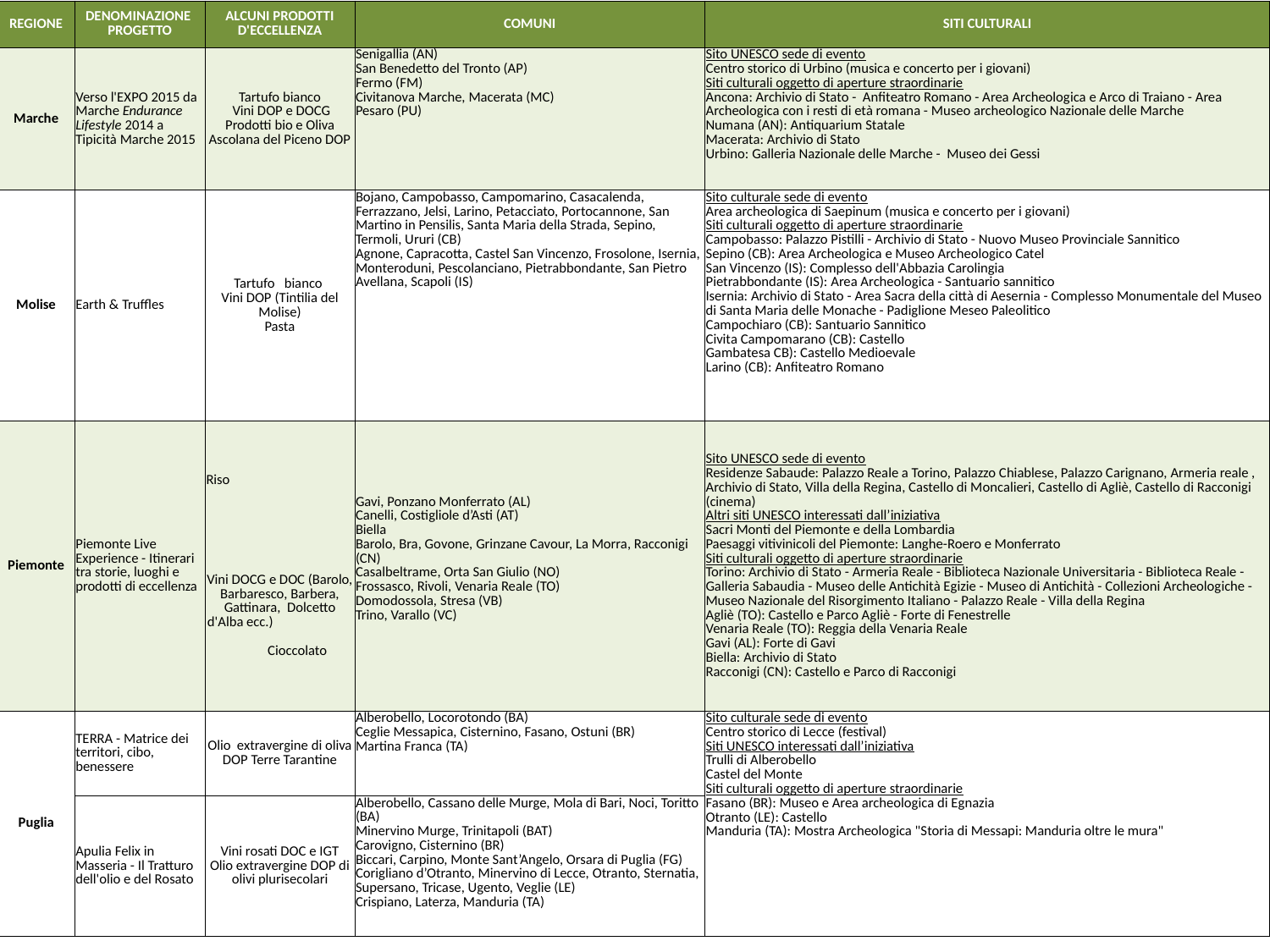

| REGIONE | DENOMINAZIONE PROGETTO | ALCUNI PRODOTTI D'ECCELLENZA | COMUNI | SITI CULTURALI |
| --- | --- | --- | --- | --- |
| Marche | Verso l'EXPO 2015 da Marche Endurance Lifestyle 2014 a Tipicità Marche 2015 | Tartufo bianco Vini DOP e DOCG Prodotti bio e Oliva Ascolana del Piceno DOP | Senigallia (AN) San Benedetto del Tronto (AP) Fermo (FM) Civitanova Marche, Macerata (MC) Pesaro (PU) | Sito UNESCO sede di evento Centro storico di Urbino (musica e concerto per i giovani) Siti culturali oggetto di aperture straordinarie Ancona: Archivio di Stato - Anfiteatro Romano - Area Archeologica e Arco di Traiano - Area Archeologica con i resti di età romana - Museo archeologico Nazionale delle Marche Numana (AN): Antiquarium Statale Macerata: Archivio di Stato Urbino: Galleria Nazionale delle Marche - Museo dei Gessi |
| Molise | Earth & Truffles | Tartufo bianco Vini DOP (Tintilia del Molise) Pasta | Bojano, Campobasso, Campomarino, Casacalenda, Ferrazzano, Jelsi, Larino, Petacciato, Portocannone, San Martino in Pensilis, Santa Maria della Strada, Sepino, Termoli, Ururi (CB) Agnone, Capracotta, Castel San Vincenzo, Frosolone, Isernia, Monteroduni, Pescolanciano, Pietrabbondante, San Pietro Avellana, Scapoli (IS) | Sito culturale sede di evento Area archeologica di Saepinum (musica e concerto per i giovani) Siti culturali oggetto di aperture straordinarie Campobasso: Palazzo Pistilli - Archivio di Stato - Nuovo Museo Provinciale Sannitico Sepino (CB): Area Archeologica e Museo Archeologico Catel San Vincenzo (IS): Complesso dell'Abbazia Carolingia Pietrabbondante (IS): Area Archeologica - Santuario sannitico Isernia: Archivio di Stato - Area Sacra della città di Aesernia - Complesso Monumentale del Museo di Santa Maria delle Monache - Padiglione Meseo Paleolitico Campochiaro (CB): Santuario Sannitico Civita Campomarano (CB): Castello Gambatesa CB): Castello Medioevale Larino (CB): Anfiteatro Romano |
| Piemonte | Piemonte Live Experience - Itinerari tra storie, luoghi e prodotti di eccellenza | Riso Vini DOCG e DOC (Barolo, Barbaresco, Barbera, Gattinara, Dolcetto d'Alba ecc.) Cioccolato | Gavi, Ponzano Monferrato (AL) Canelli, Costigliole d’Asti (AT) Biella Barolo, Bra, Govone, Grinzane Cavour, La Morra, Racconigi (CN) Casalbeltrame, Orta San Giulio (NO) Frossasco, Rivoli, Venaria Reale (TO) Domodossola, Stresa (VB) Trino, Varallo (VC) | Sito UNESCO sede di evento Residenze Sabaude: Palazzo Reale a Torino, Palazzo Chiablese, Palazzo Carignano, Armeria reale , Archivio di Stato, Villa della Regina, Castello di Moncalieri, Castello di Agliè, Castello di Racconigi (cinema) Altri siti UNESCO interessati dall’iniziativa Sacri Monti del Piemonte e della Lombardia Paesaggi vitivinicoli del Piemonte: Langhe-Roero e Monferrato Siti culturali oggetto di aperture straordinarie Torino: Archivio di Stato - Armeria Reale - Biblioteca Nazionale Universitaria - Biblioteca Reale - Galleria Sabaudia - Museo delle Antichità Egizie - Museo di Antichità - Collezioni Archeologiche - Museo Nazionale del Risorgimento Italiano - Palazzo Reale - Villa della Regina Agliè (TO): Castello e Parco Agliè - Forte di Fenestrelle Venaria Reale (TO): Reggia della Venaria Reale Gavi (AL): Forte di Gavi Biella: Archivio di Stato Racconigi (CN): Castello e Parco di Racconigi |
| Puglia | TERRA - Matrice dei territori, cibo, benessere | Olio extravergine di oliva DOP Terre Tarantine | Alberobello, Locorotondo (BA) Ceglie Messapica, Cisternino, Fasano, Ostuni (BR) Martina Franca (TA) | Sito culturale sede di evento Centro storico di Lecce (festival) Siti UNESCO interessati dall’iniziativa Trulli di Alberobello Castel del Monte Siti culturali oggetto di aperture straordinarie Fasano (BR): Museo e Area archeologica di Egnazia Otranto (LE): Castello Manduria (TA): Mostra Archeologica "Storia di Messapi: Manduria oltre le mura" |
|  | Apulia Felix in Masseria - Il Tratturo dell'olio e del Rosato | Vini rosati DOC e IGT Olio extravergine DOP di olivi plurisecolari | Alberobello, Cassano delle Murge, Mola di Bari, Noci, Toritto (BA) Minervino Murge, Trinitapoli (BAT) Carovigno, Cisternino (BR) Biccari, Carpino, Monte Sant’Angelo, Orsara di Puglia (FG) Corigliano d’Otranto, Minervino di Lecce, Otranto, Sternatia, Supersano, Tricase, Ugento, Veglie (LE) Crispiano, Laterza, Manduria (TA) |  |